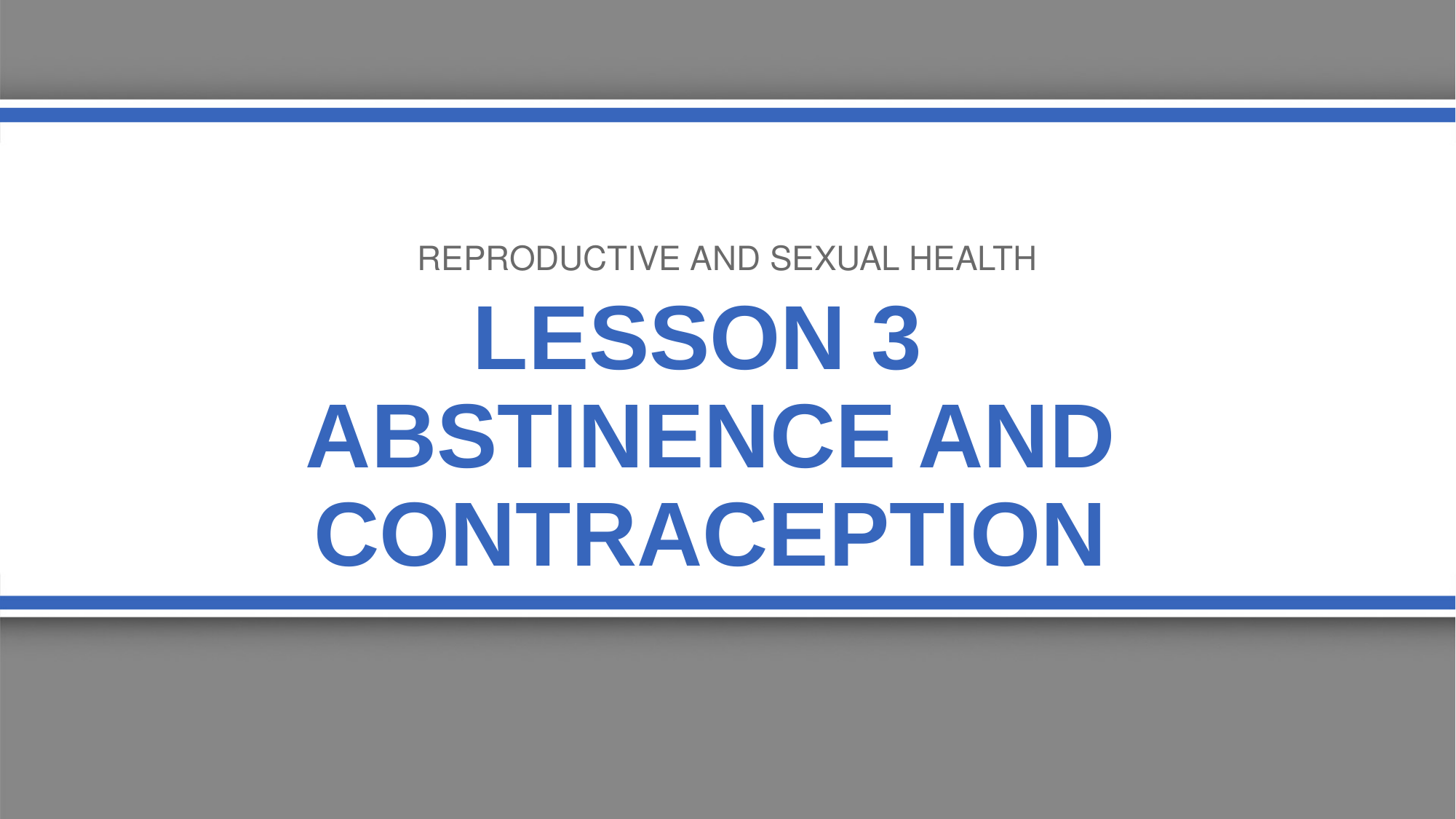

Reproductive and sexual health
# Lesson 3 abstinence and contraception